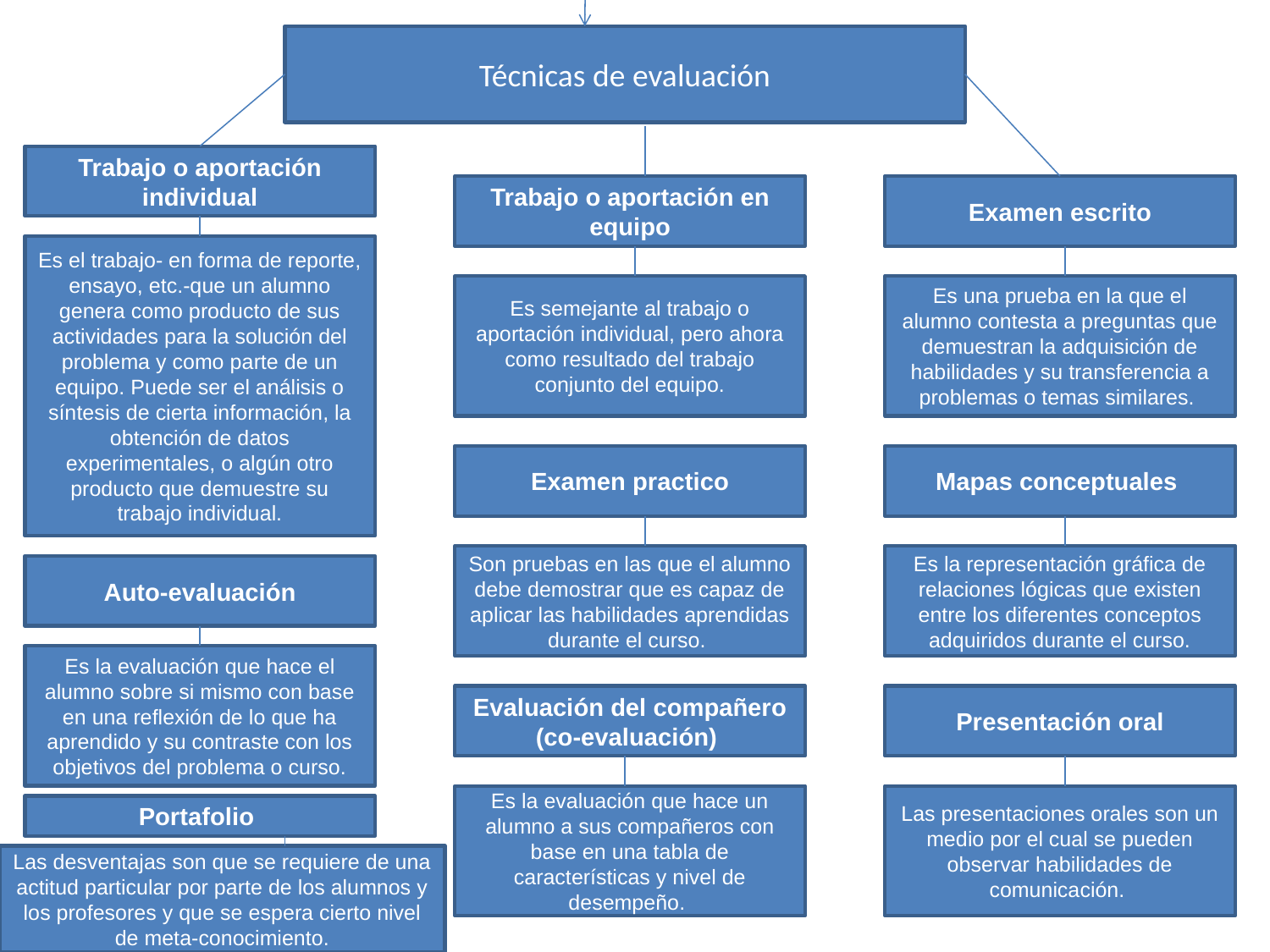

Técnicas de evaluación
Trabajo o aportación individual
Trabajo o aportación en equipo
Examen escrito
Es el trabajo- en forma de reporte, ensayo, etc.-que un alumno genera como producto de sus actividades para la solución del problema y como parte de un equipo. Puede ser el análisis o síntesis de cierta información, la obtención de datos experimentales, o algún otro producto que demuestre su trabajo individual.
Es semejante al trabajo o aportación individual, pero ahora como resultado del trabajo conjunto del equipo.
Es una prueba en la que el alumno contesta a preguntas que demuestran la adquisición de habilidades y su transferencia a problemas o temas similares.
Examen practico
Mapas conceptuales
Son pruebas en las que el alumno debe demostrar que es capaz de aplicar las habilidades aprendidas durante el curso.
Es la representación gráfica de relaciones lógicas que existen entre los diferentes conceptos adquiridos durante el curso.
Auto-evaluación
Es la evaluación que hace el alumno sobre si mismo con base en una reflexión de lo que ha aprendido y su contraste con los objetivos del problema o curso.
Evaluación del compañero (co-evaluación)
Presentación oral
Es la evaluación que hace un alumno a sus compañeros con base en una tabla de características y nivel de desempeño.
Las presentaciones orales son un medio por el cual se pueden observar habilidades de comunicación.
Portafolio
Las desventajas son que se requiere de una actitud particular por parte de los alumnos y los profesores y que se espera cierto nivel de meta-conocimiento.